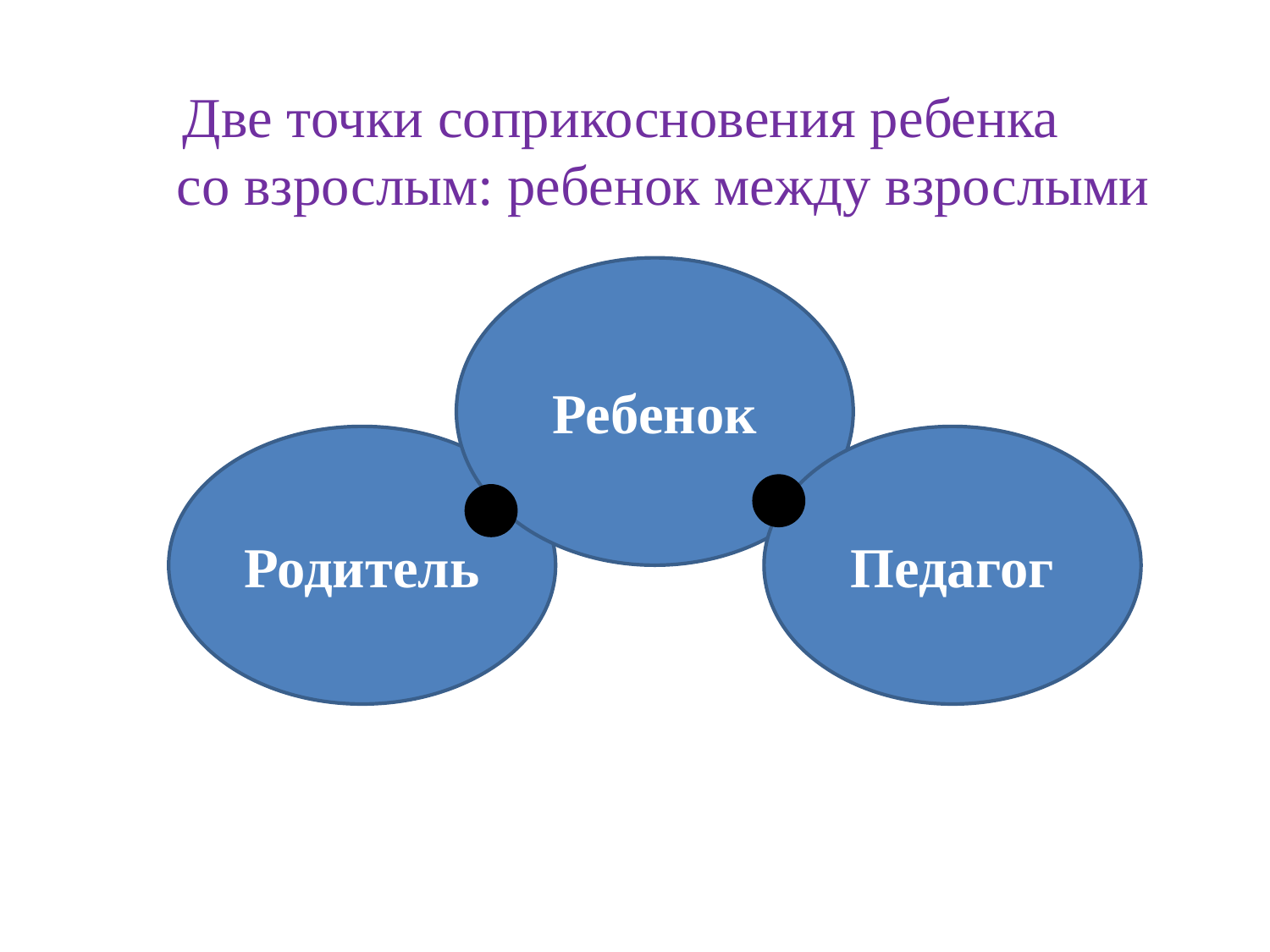

# Две точки соприкосновения ребенка со взрослым: ребенок между взрослыми

Ребенок
Родитель
Педагог